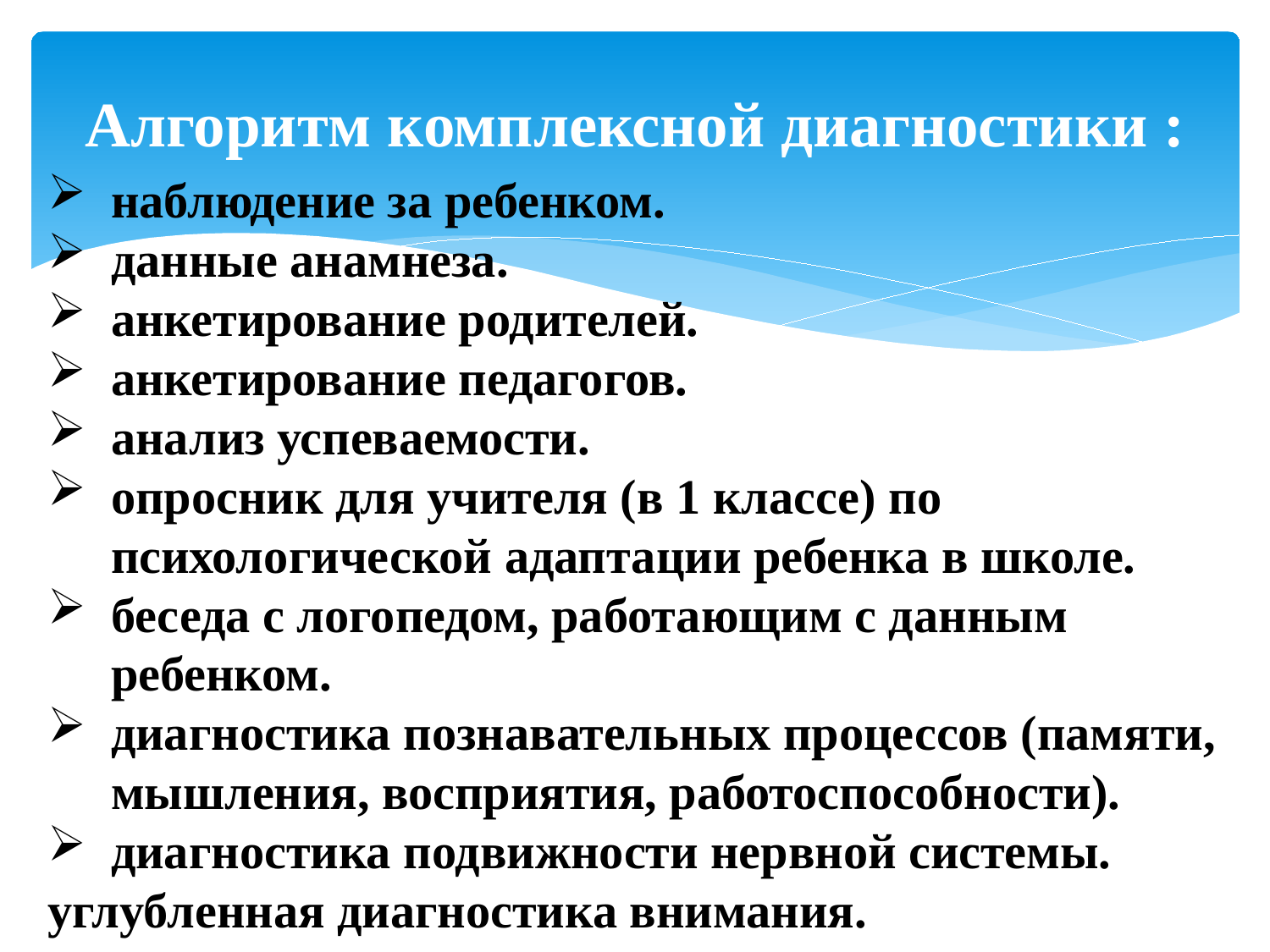

# Алгоритм комплексной диагностики :
наблюдение за ребенком.
данные анамнеза.
анкетирование родителей.
анкетирование педагогов.
анализ успеваемости.
опросник для учителя (в 1 классе) по психологической адаптации ребенка в школе.
беседа с логопедом, работающим с данным ребенком.
диагностика познавательных процессов (памяти, мышления, восприятия, работоспособности).
диагностика подвижности нервной системы.
углубленная диагностика внимания.